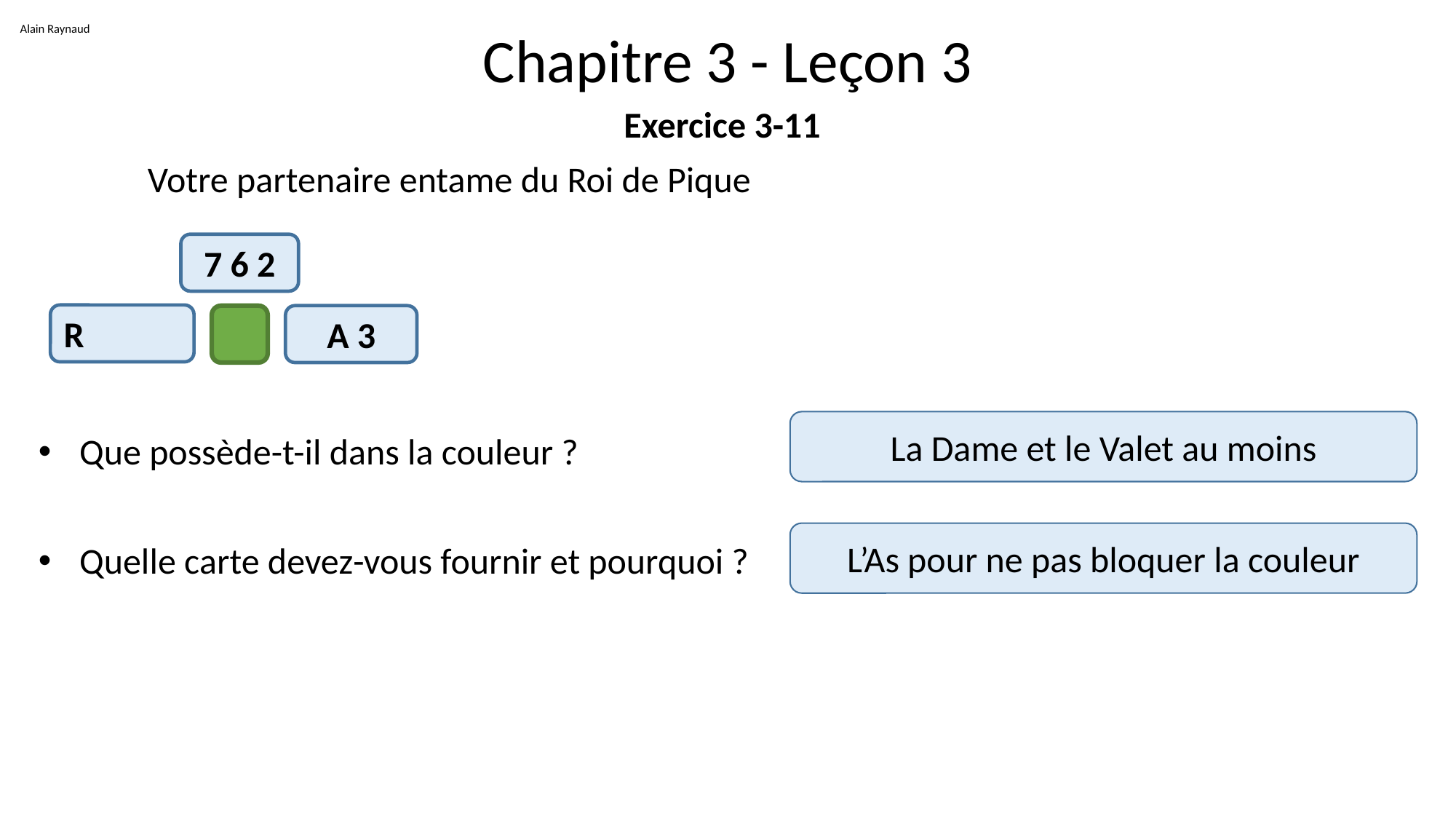

Alain Raynaud
# Chapitre 3 - Leçon 3
Exercice 3-11
	Votre partenaire entame du Roi de Pique

Que possède-t-il dans la couleur ?

Quelle carte devez-vous fournir et pourquoi ?
7 6 2
R

A 3
La Dame et le Valet au moins
L’As pour ne pas bloquer la couleur